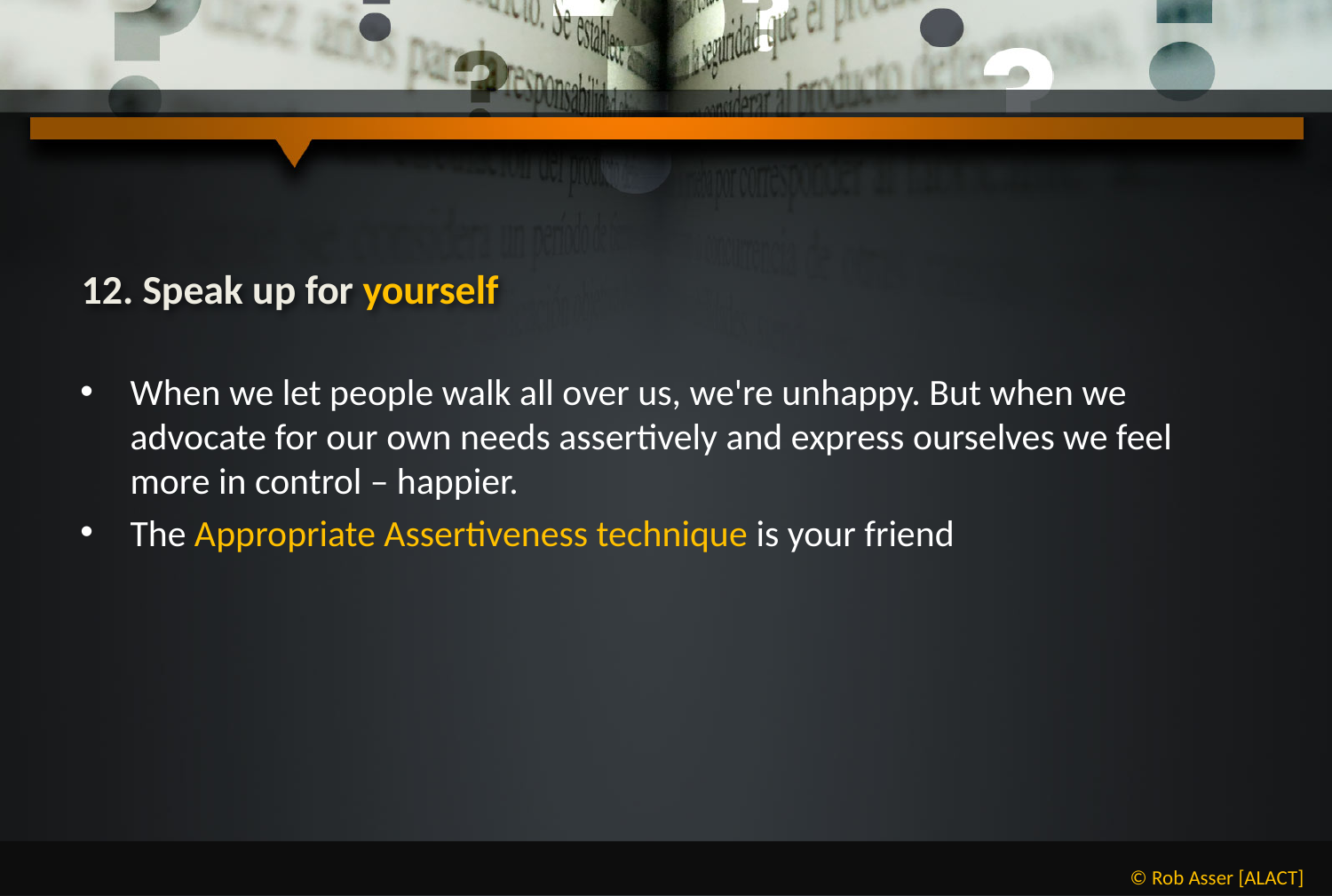

# 12. Speak up for yourself

When we let people walk all over us, we're unhappy. But when we advocate for our own needs assertively and express ourselves we feel more in control – happier.
The Appropriate Assertiveness technique is your friend

© Rob Asser [ALACT]